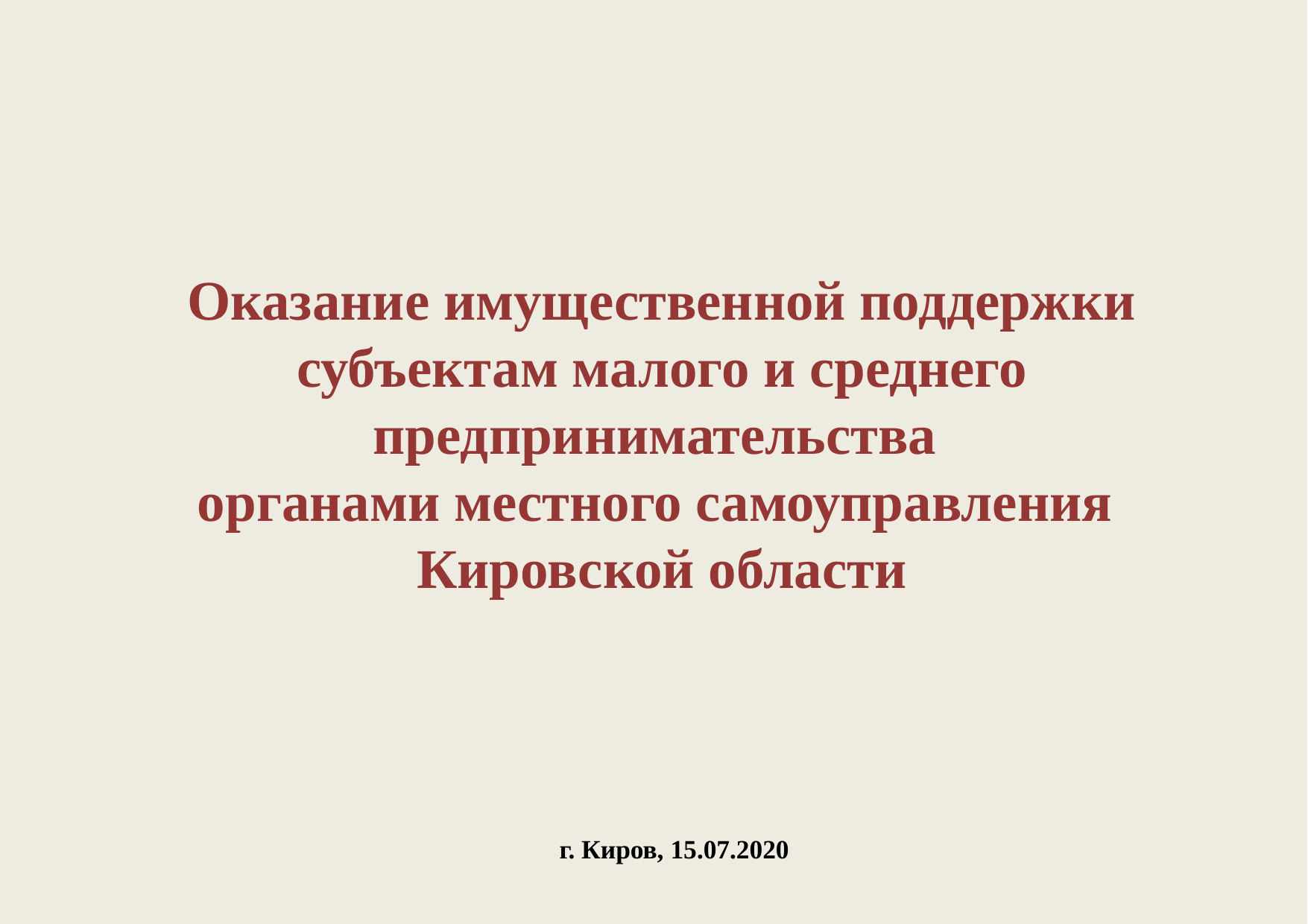

# Оказание имущественной поддержки субъектам малого и среднего предпринимательства органами местного самоуправления Кировской области
г. Киров, 15.07.2020